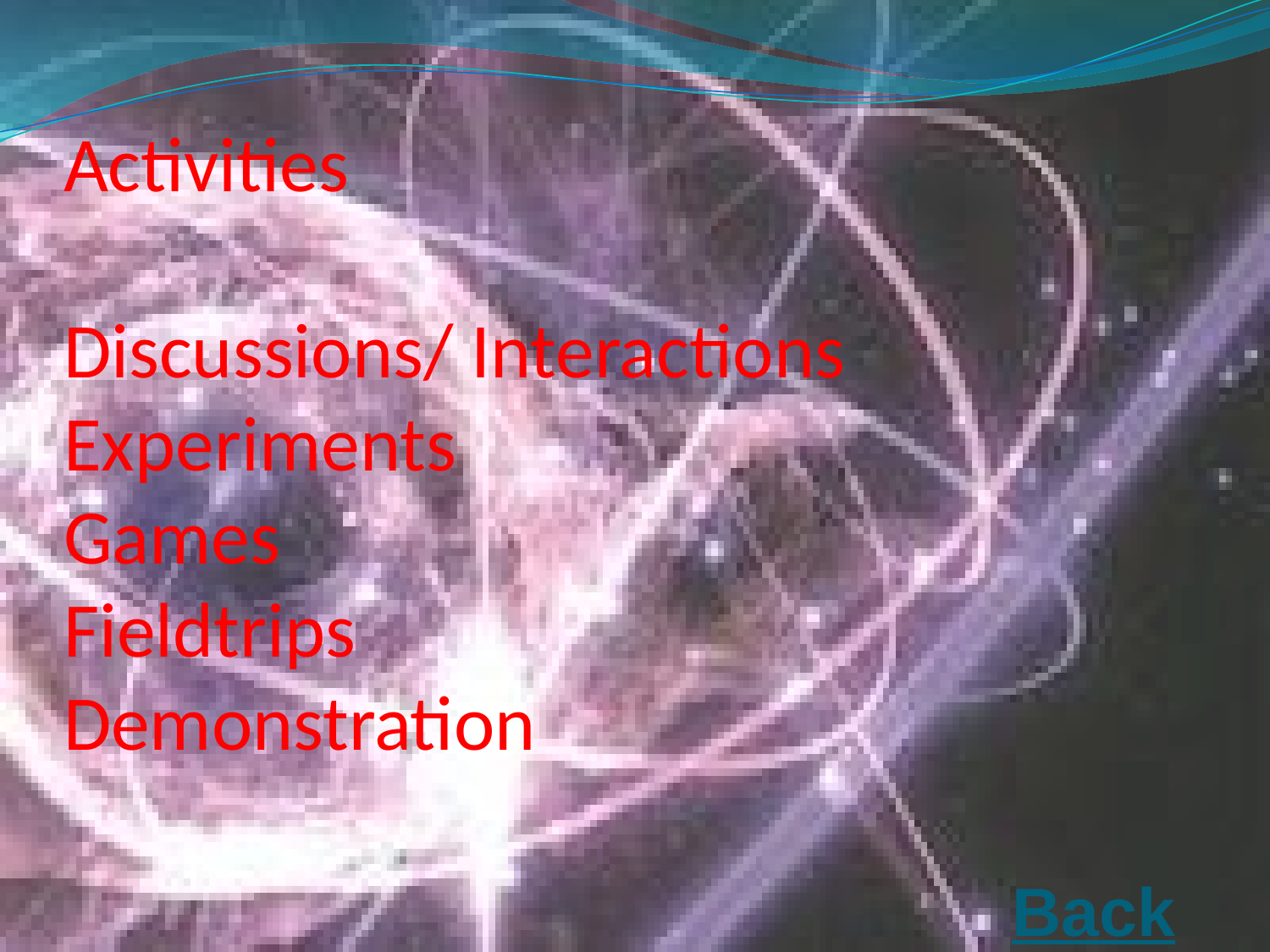

# Activities Discussions/ Interactions Experiments Games Fieldtrips Demonstration Back